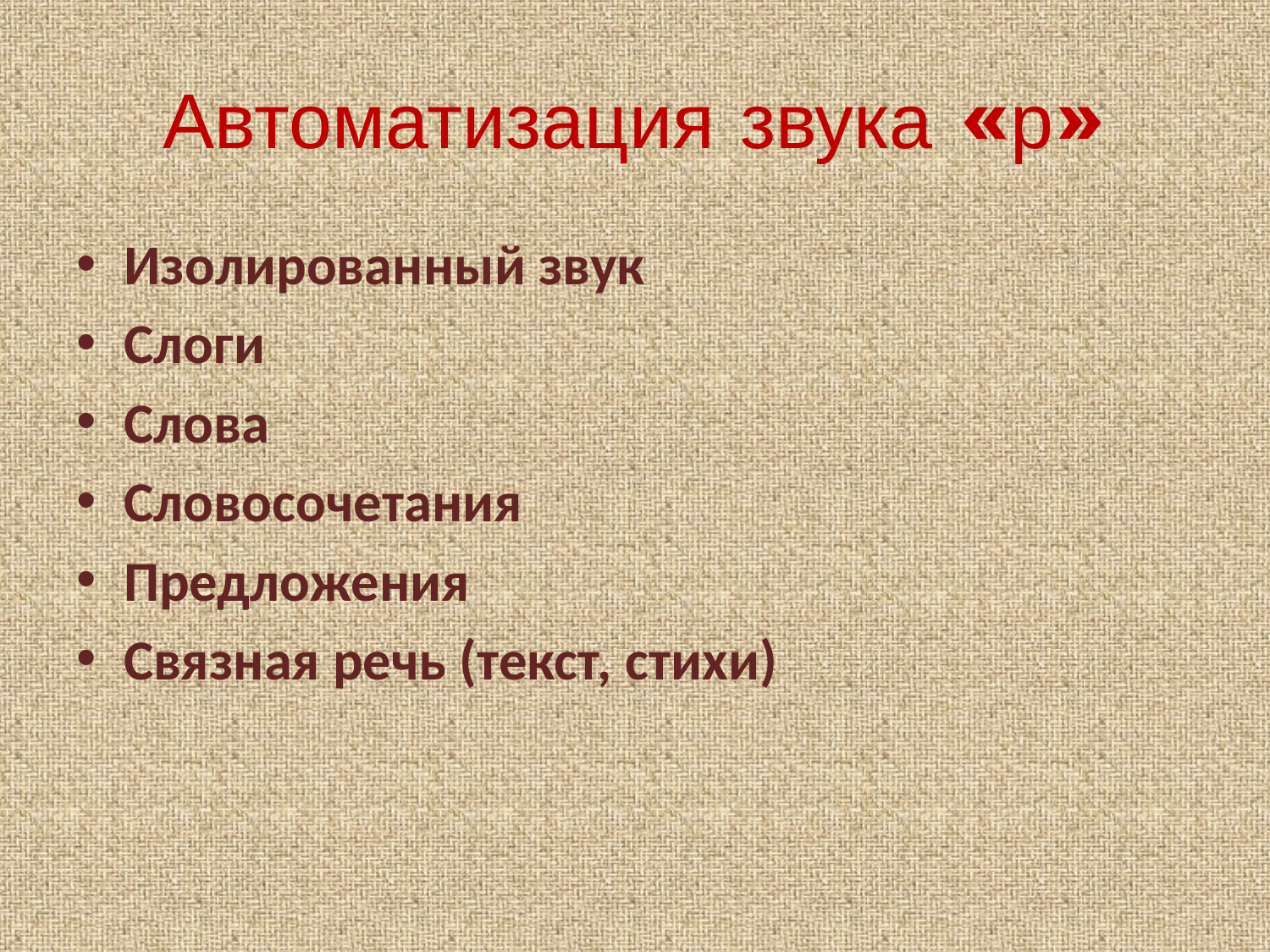

# Автоматизация звука «р»
Изолированный звук
Слоги
Слова
Словосочетания
Предложения
Связная речь (текст, стихи)